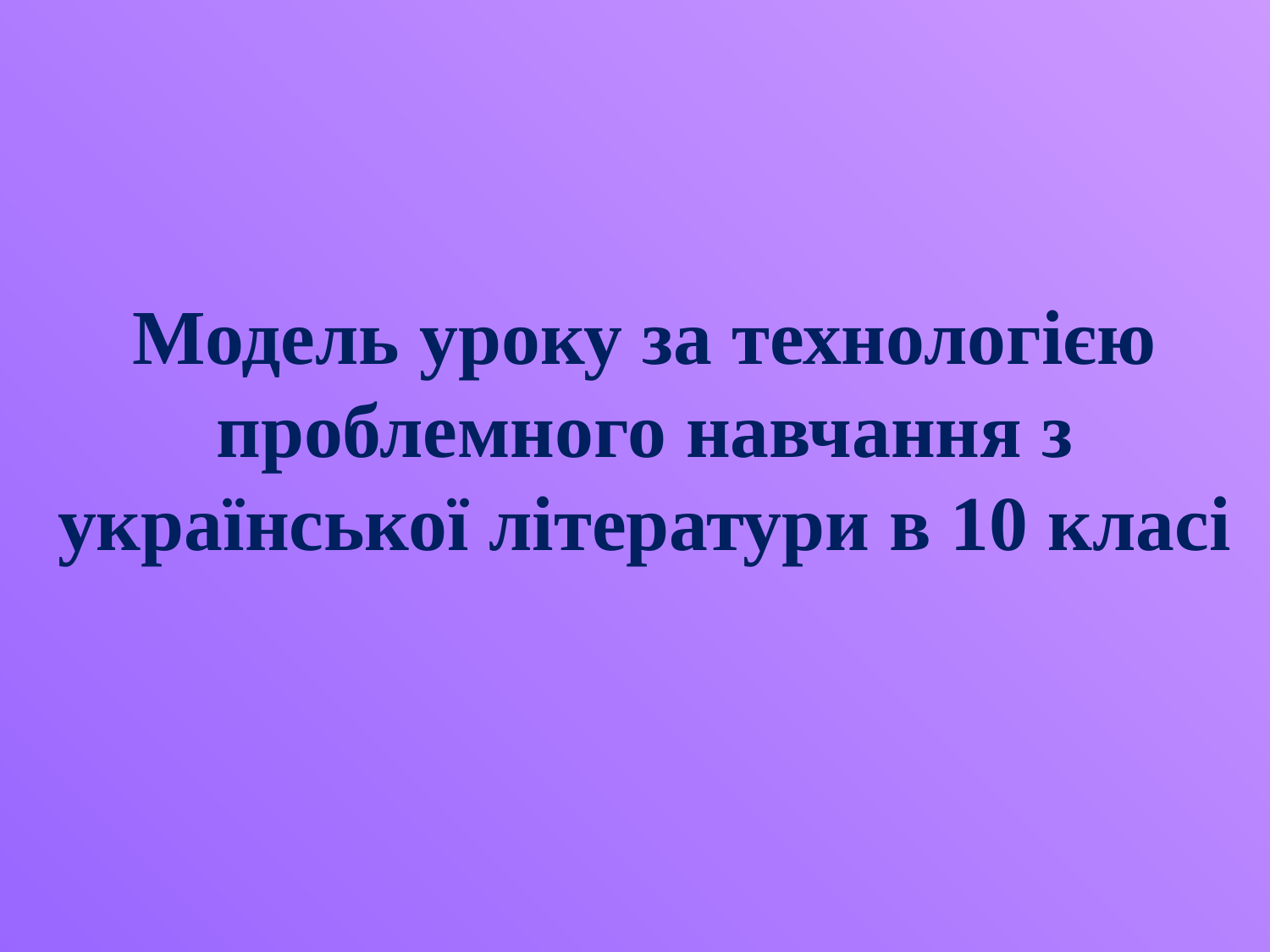

# Модель уроку за технологією проблемного навчання з української літератури в 10 класі